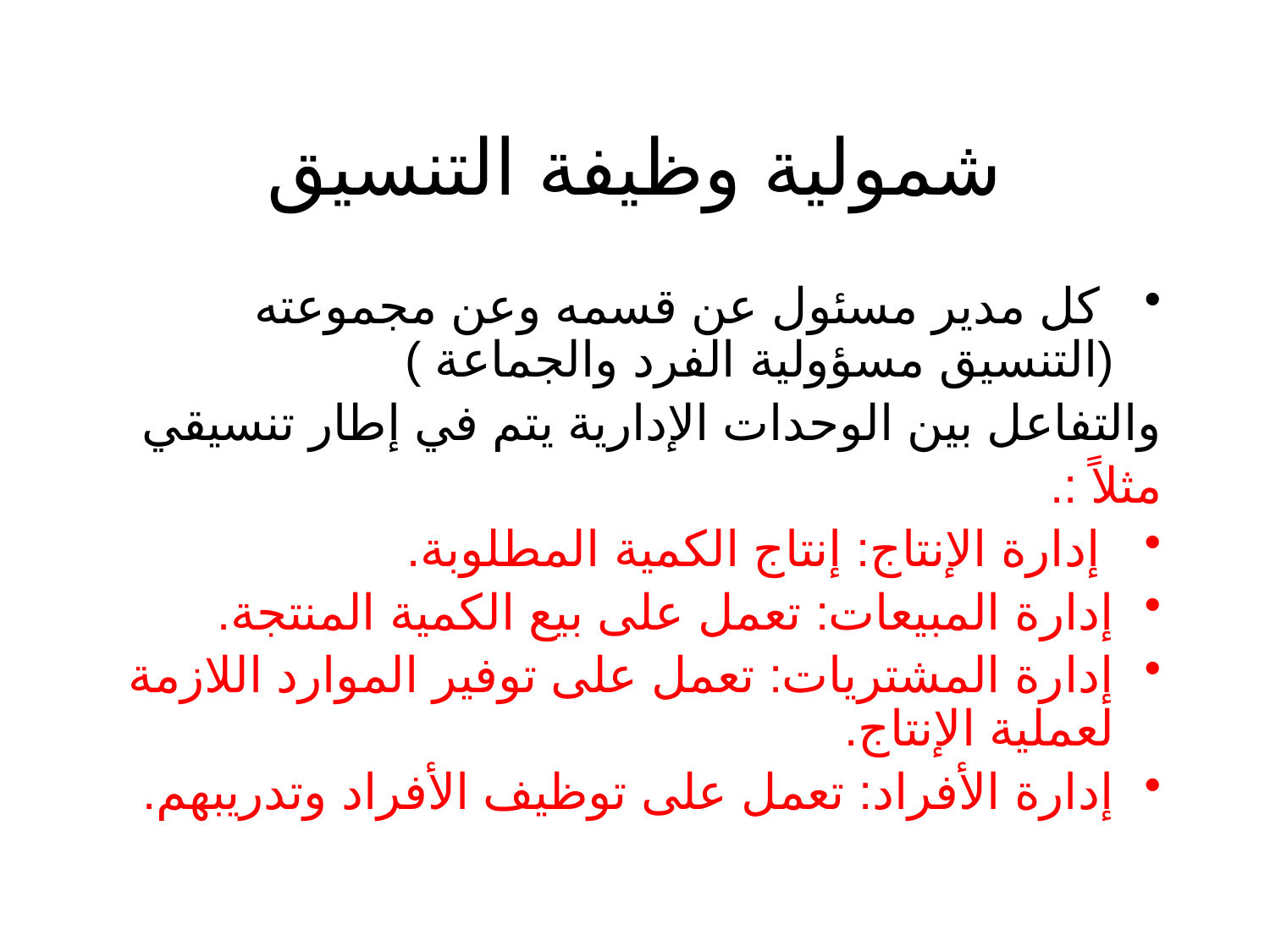

# شمولية وظيفة التنسيق
 كل مدير مسئول عن قسمه وعن مجموعته (التنسيق مسؤولية الفرد والجماعة )
والتفاعل بين الوحدات الإدارية يتم في إطار تنسيقي
مثلاً :.
 إدارة الإنتاج: إنتاج الكمية المطلوبة.
إدارة المبيعات: تعمل على بيع الكمية المنتجة.
إدارة المشتريات: تعمل على توفير الموارد اللازمة لعملية الإنتاج.
إدارة الأفراد: تعمل على توظيف الأفراد وتدريبهم.